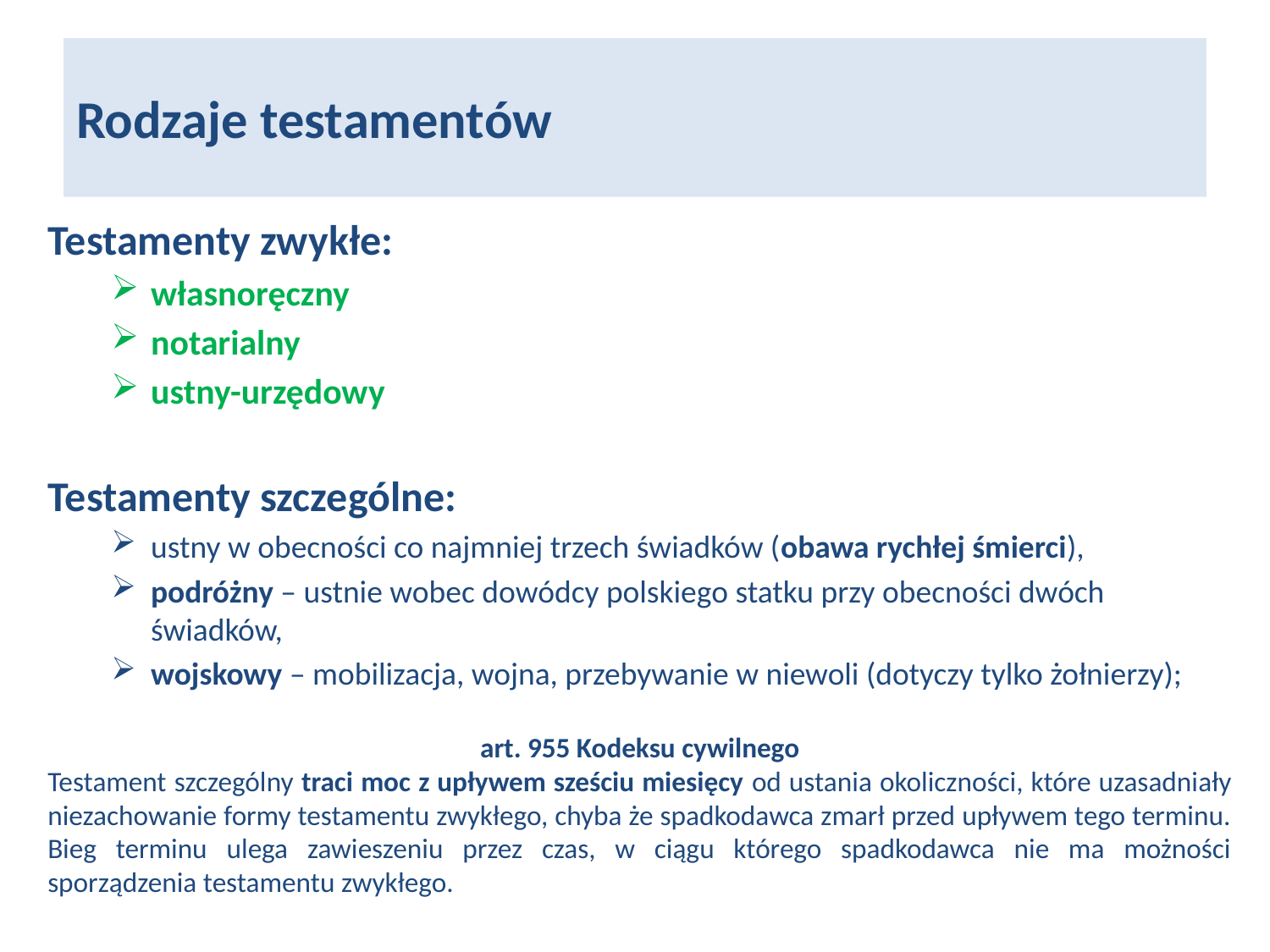

# Rodzaje testamentów
Testamenty zwykłe:
własnoręczny
notarialny
ustny-urzędowy

Testamenty szczególne:
ustny w obecności co najmniej trzech świadków (obawa rychłej śmierci),
podróżny – ustnie wobec dowódcy polskiego statku przy obecności dwóch świadków,
wojskowy – mobilizacja, wojna, przebywanie w niewoli (dotyczy tylko żołnierzy);

art. 955 Kodeksu cywilnego
Testament szczególny traci moc z upływem sześciu miesięcy od ustania okoliczności, które uzasadniały niezachowanie formy testamentu zwykłego, chyba że spadkodawca zmarł przed upływem tego terminu. Bieg terminu ulega zawieszeniu przez czas, w ciągu którego spadkodawca nie ma możności sporządzenia testamentu zwykłego.